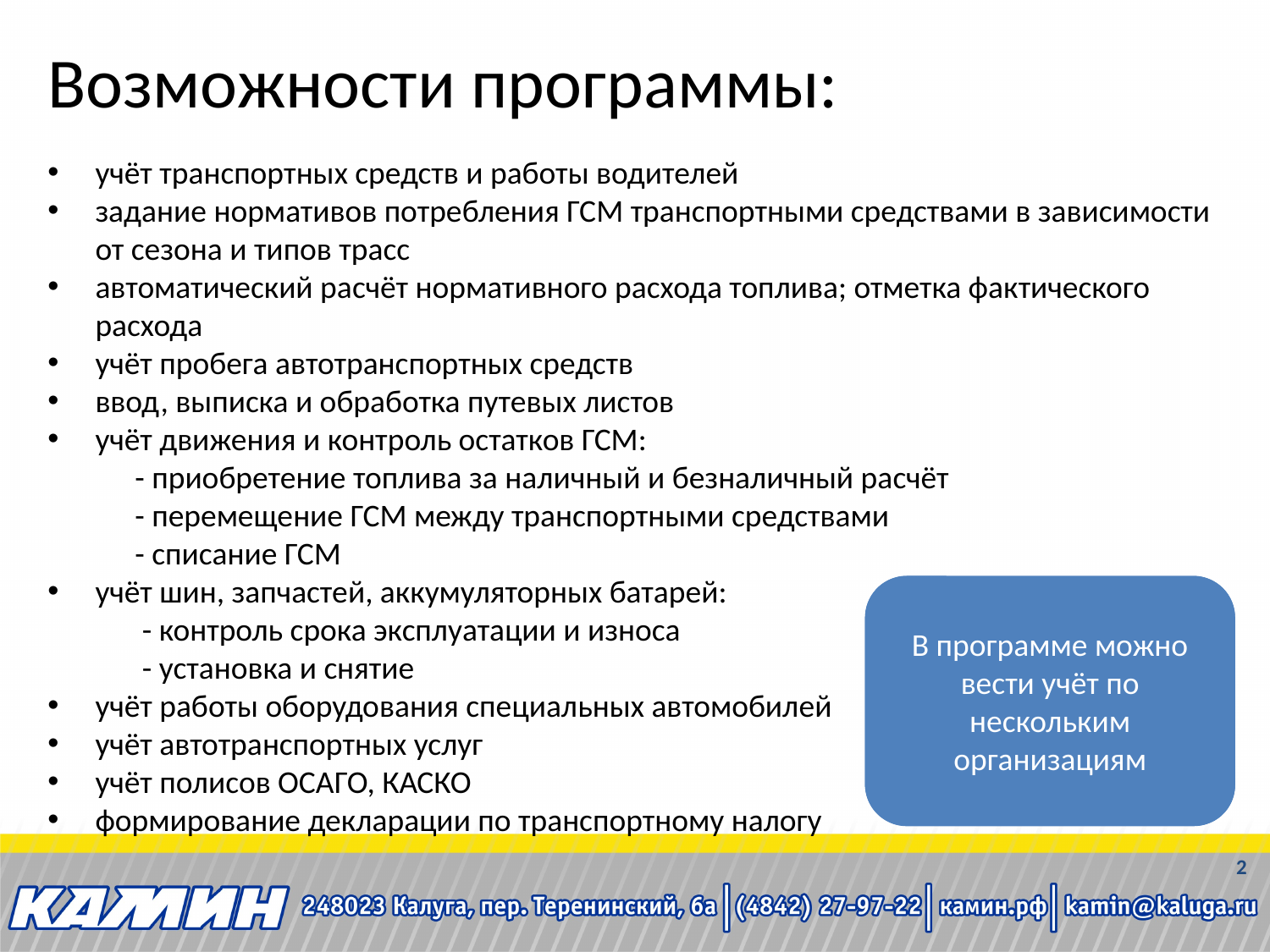

# Возможности программы:
учёт транспортных средств и работы водителей
задание нормативов потребления ГСМ транспортными средствами в зависимости от сезона и типов трасс
автоматический расчёт нормативного расхода топлива; отметка фактического расхода
учёт пробега автотранспортных средств
ввод, выписка и обработка путевых листов
учёт движения и контроль остатков ГСМ:
- приобретение топлива за наличный и безналичный расчёт
- перемещение ГСМ между транспортными средствами
- списание ГСМ
учёт шин, запчастей, аккумуляторных батарей:
 - контроль срока эксплуатации и износа
 - установка и снятие
учёт работы оборудования специальных автомобилей
учёт автотранспортных услуг
учёт полисов ОСАГО, КАСКО
формирование декларации по транспортному налогу
Программа защищена паролем
В программе можно вести учёт по нескольким организациям
Конфигурацию можно использовать, если на вашем компьютере установлена платформа «1С:Предприятие 8»
2